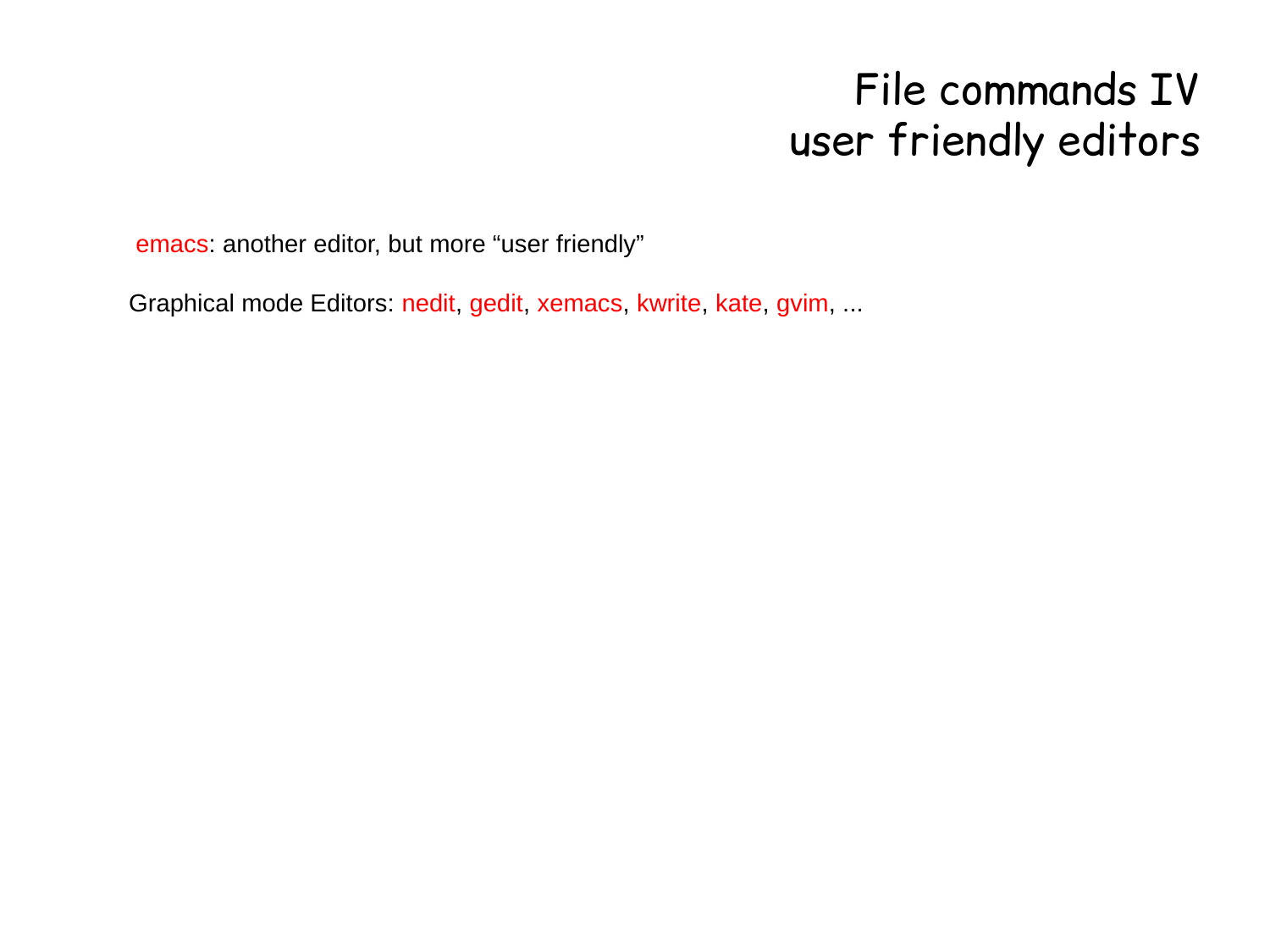

File commands IV
user friendly editors
 emacs: another editor, but more “user friendly”

Graphical mode Editors: nedit, gedit, xemacs, kwrite, kate, gvim, ...